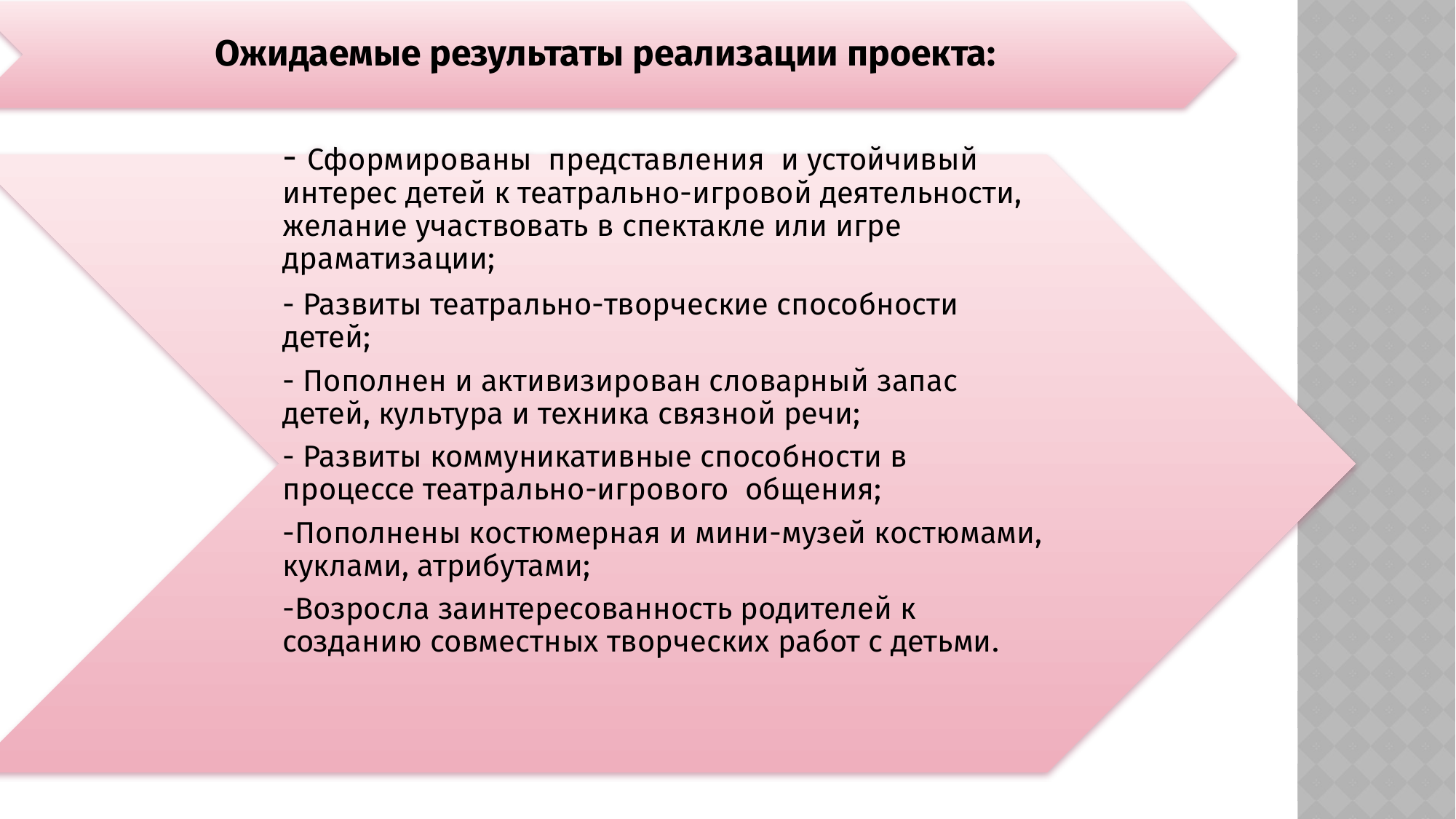

Ожидаемые результаты реализации проекта:
- Сформированы  представления  и устойчивый интерес детей к театрально-игровой деятельности, желание участвовать в спектакле или игре драматизации;
- Развиты театрально-творческие способности детей;
- Пополнен и активизирован словарный запас детей, культура и техника связной речи;
- Развиты коммуникативные способности в процессе театрально-игрового  общения;
-Пополнены костюмерная и мини-музей костюмами, куклами, атрибутами;
-Возросла заинтересованность родителей к созданию совместных творческих работ с детьми.